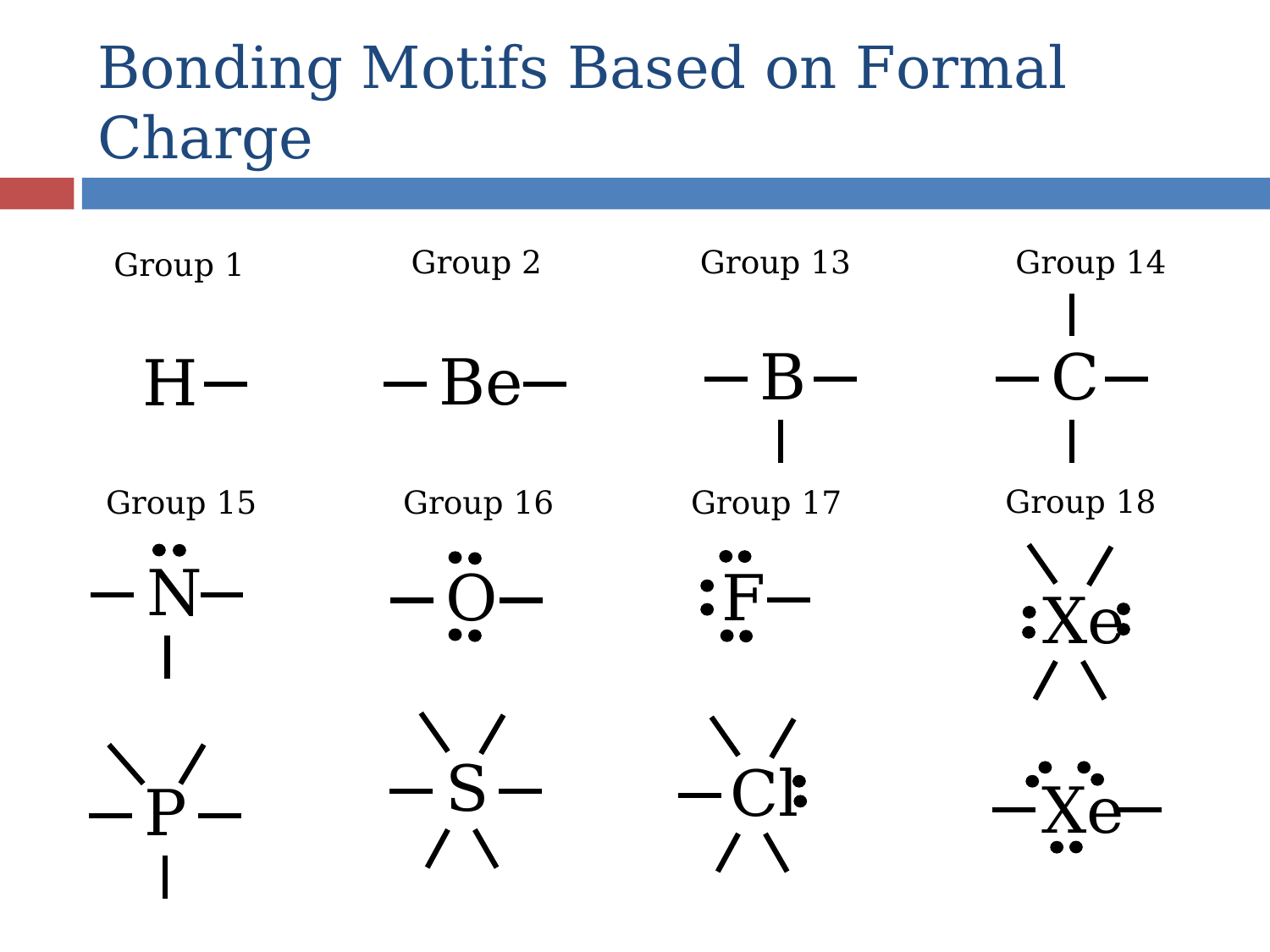

# Bonding Motifs Based on Formal Charge
Group 14
Group 2
Group 13
Group 1
C
B
Be
H
Group 18
Group 17
Group 15
Group 16

N
Xe

F

O

S
Cl

P

Xe